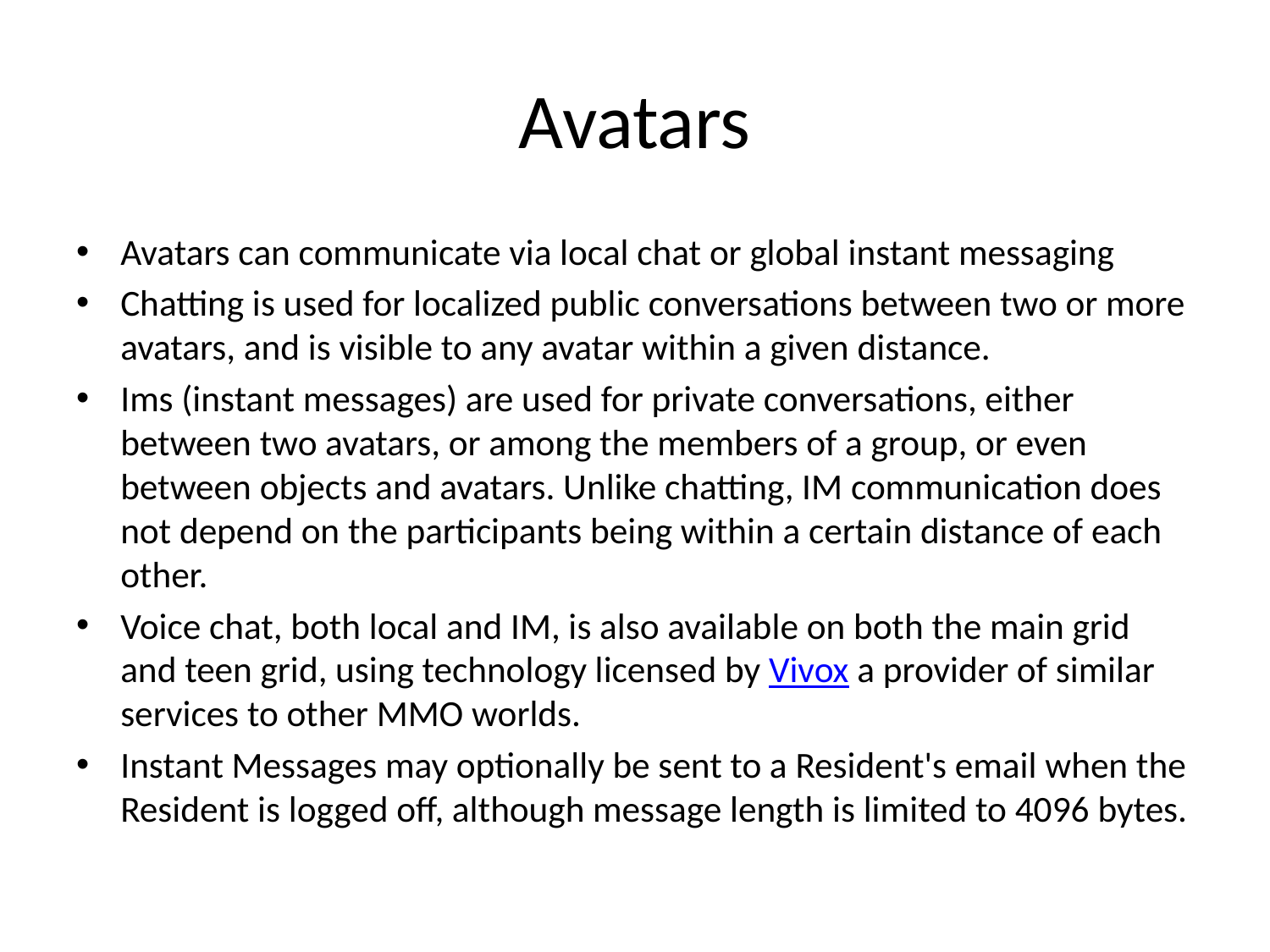

# Avatars
Avatars can communicate via local chat or global instant messaging
Chatting is used for localized public conversations between two or more avatars, and is visible to any avatar within a given distance.
Ims (instant messages) are used for private conversations, either between two avatars, or among the members of a group, or even between objects and avatars. Unlike chatting, IM communication does not depend on the participants being within a certain distance of each other.
Voice chat, both local and IM, is also available on both the main grid and teen grid, using technology licensed by Vivox a provider of similar services to other MMO worlds.
Instant Messages may optionally be sent to a Resident's email when the Resident is logged off, although message length is limited to 4096 bytes.